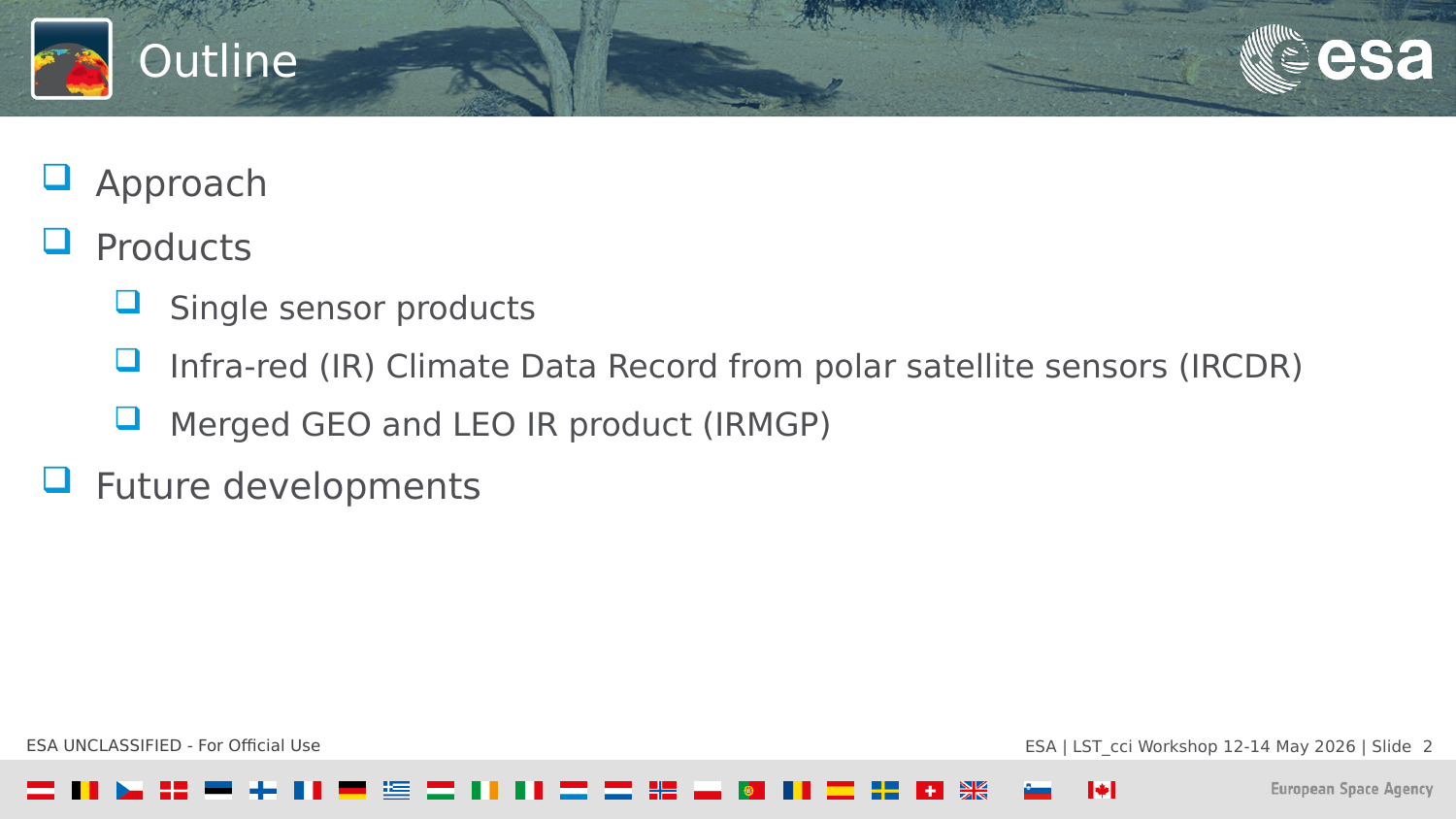

# Outline
Approach
Products
Single sensor products
Infra-red (IR) Climate Data Record from polar satellite sensors (IRCDR)
Merged GEO and LEO IR product (IRMGP)
Future developments